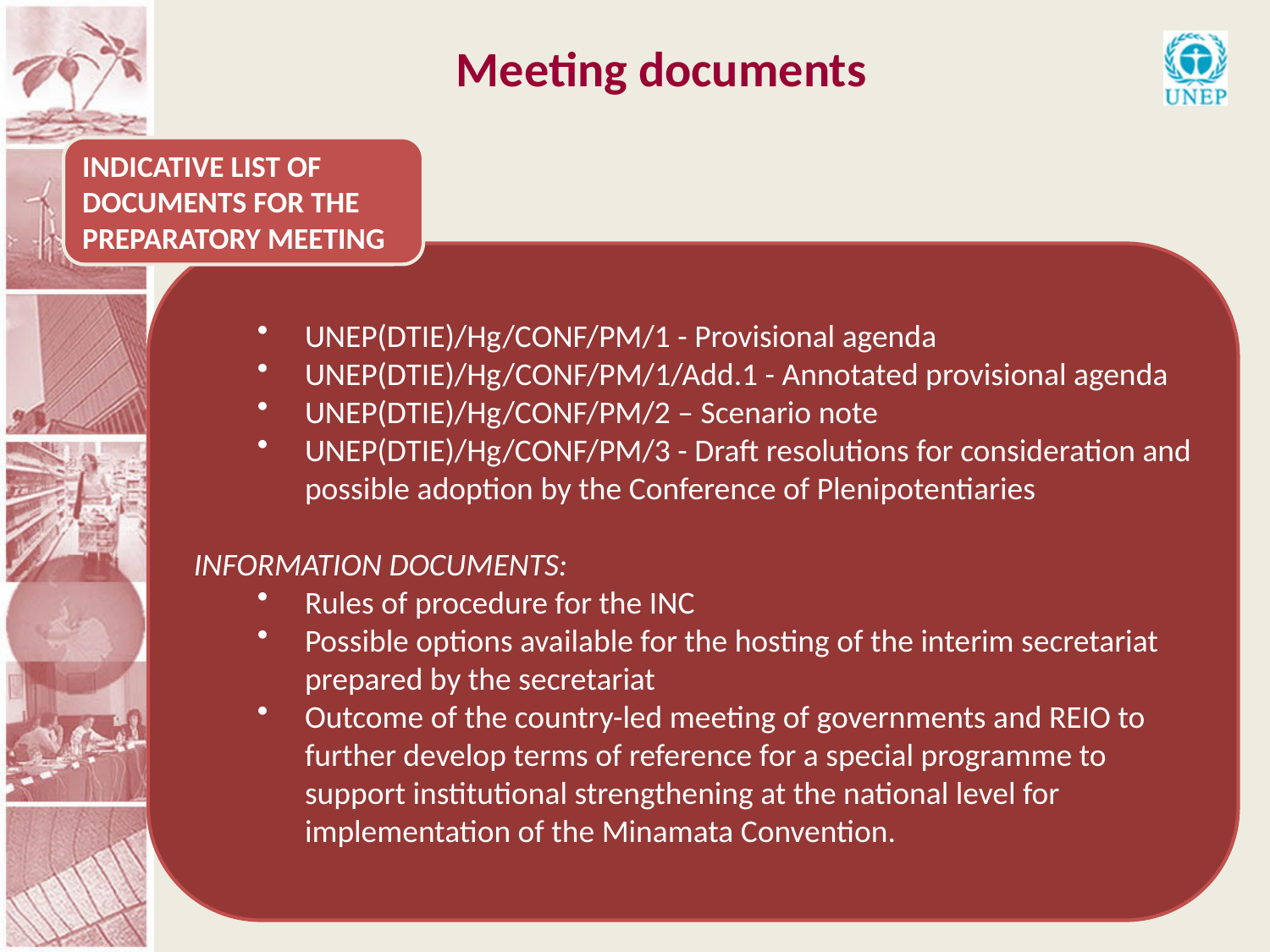

Meeting documents
INDICATIVE LIST OF DOCUMENTS FOR THE PREPARATORY MEETING
UNEP(DTIE)/Hg/CONF/PM/1 - Provisional agenda
UNEP(DTIE)/Hg/CONF/PM/1/Add.1 - Annotated provisional agenda
UNEP(DTIE)/Hg/CONF/PM/2 – Scenario note
UNEP(DTIE)/Hg/CONF/PM/3 - Draft resolutions for consideration and possible adoption by the Conference of Plenipotentiaries

INFORMATION DOCUMENTS:
Rules of procedure for the INC
Possible options available for the hosting of the interim secretariat prepared by the secretariat
Outcome of the country-led meeting of governments and REIO to further develop terms of reference for a special programme to support institutional strengthening at the national level for implementation of the Minamata Convention.